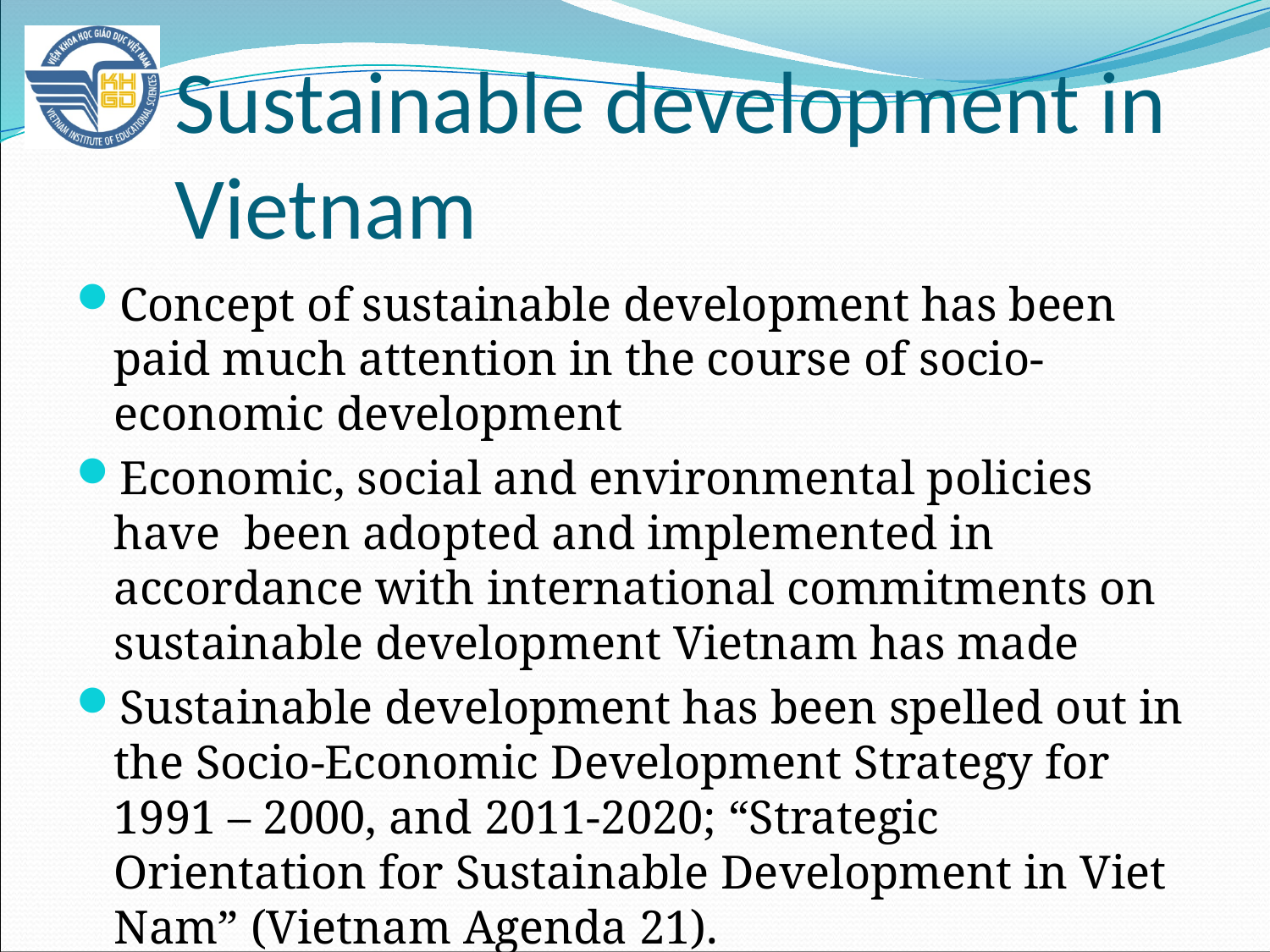

# Sustainable development in Vietnam
Concept of sustainable development has been paid much attention in the course of socio-economic development
Economic, social and environmental policies  have  been adopted and implemented in accordance with international commitments on sustainable development Vietnam has made
Sustainable development has been spelled out in the Socio-Economic Development Strategy for 1991 – 2000, and 2011-2020; “Strategic Orientation for Sustainable Development in Viet Nam” (Vietnam Agenda 21).